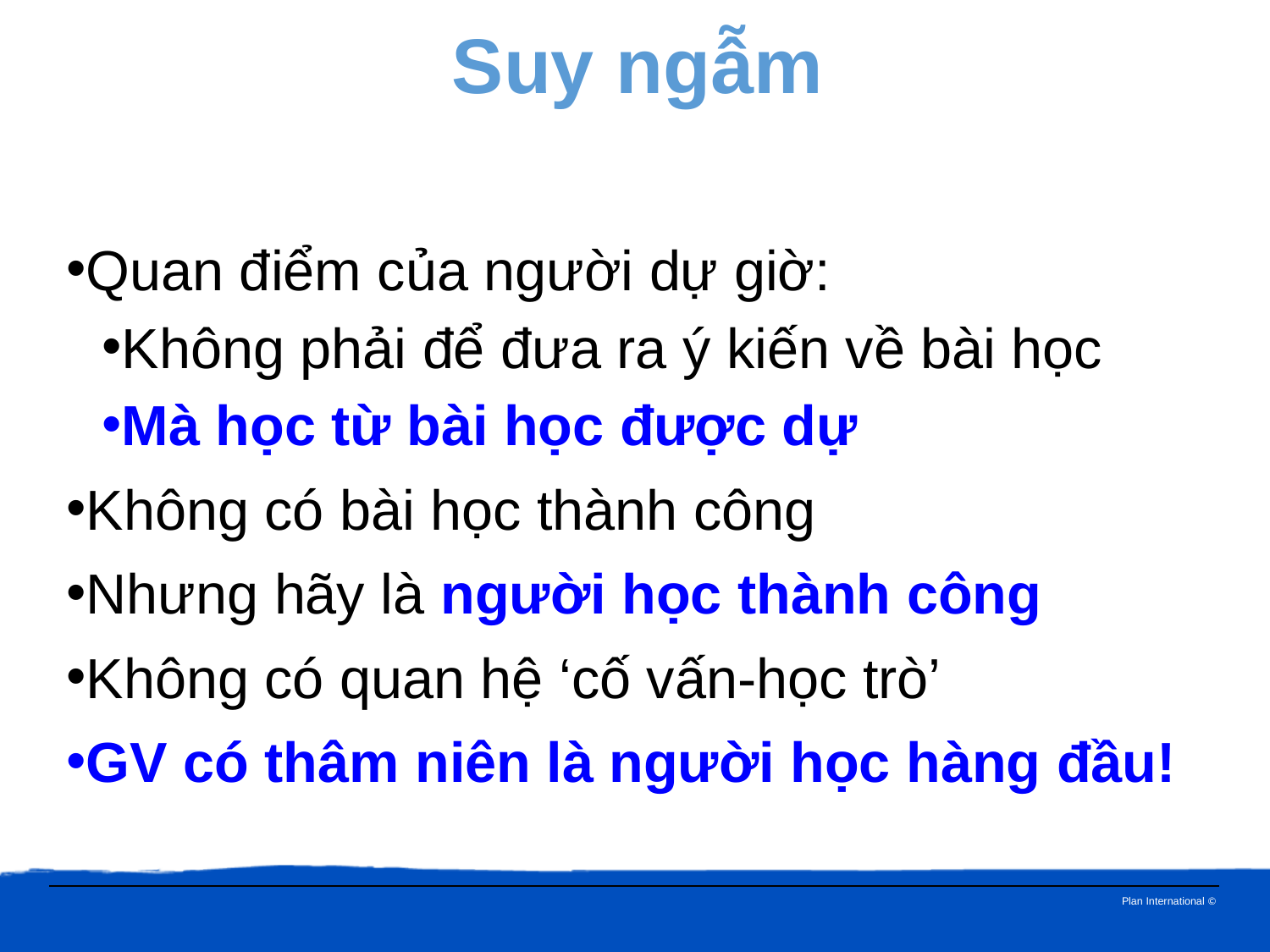

Suy ngẫm
Quan điểm của người dự giờ:
Không phải để đưa ra ý kiến về bài học
Mà học từ bài học được dự
Không có bài học thành công
Nhưng hãy là người học thành công
Không có quan hệ ‘cố vấn-học trò’
GV có thâm niên là người học hàng đầu!